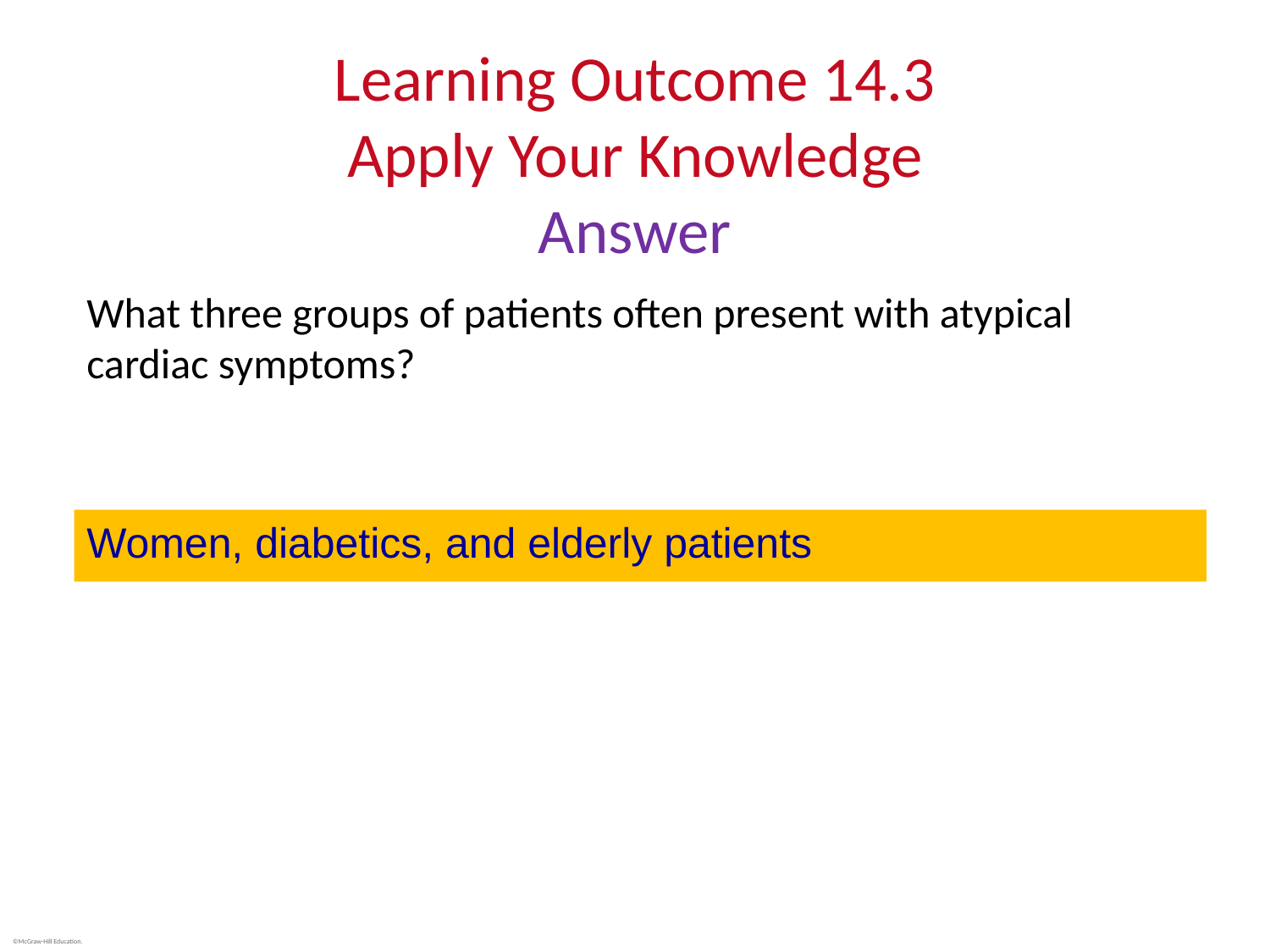

# Learning Outcome 14.3 Apply Your Knowledge Answer
What three groups of patients often present with atypical cardiac symptoms?
Women, diabetics, and elderly patients